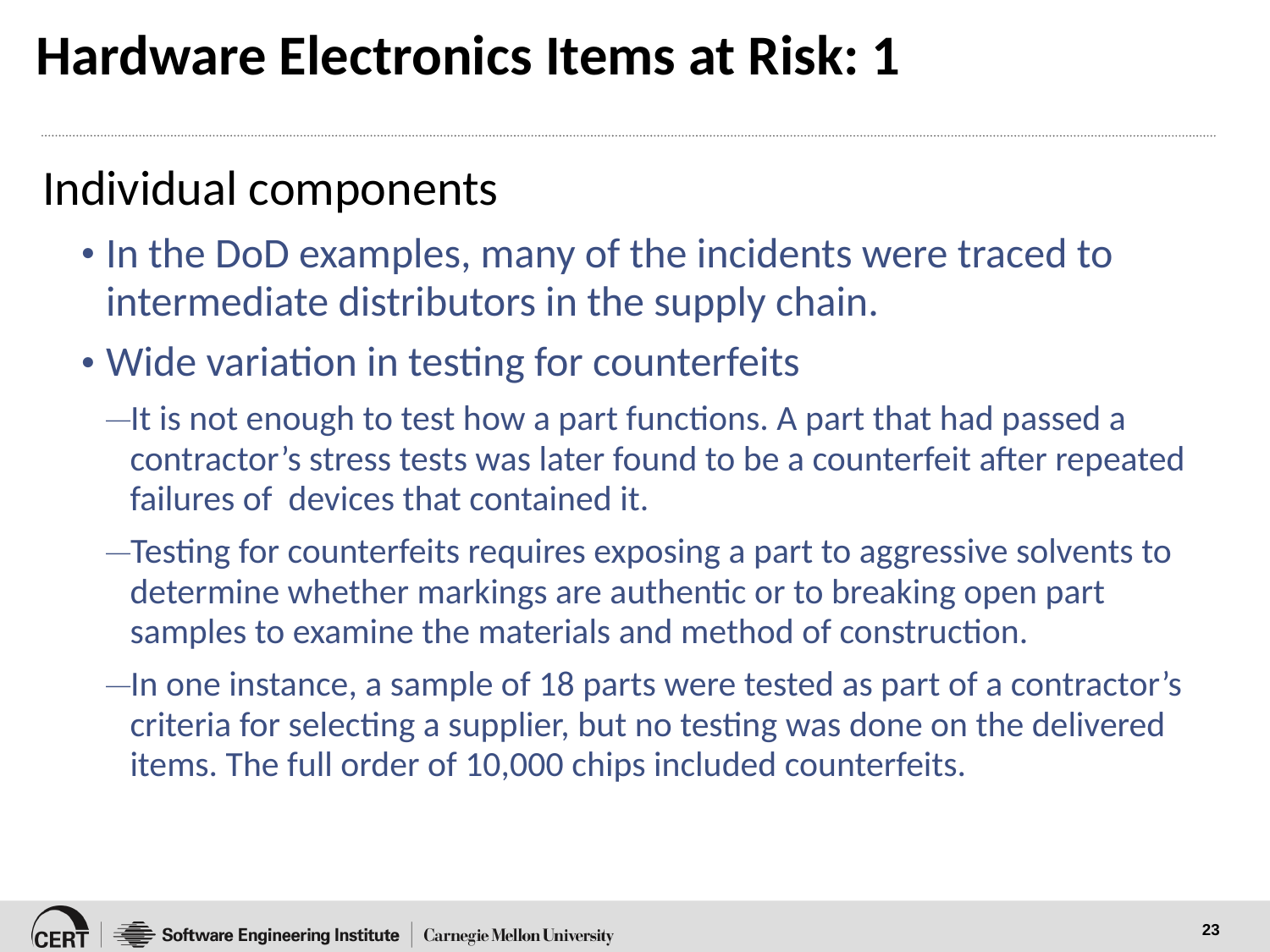

# Hardware Electronics Items at Risk: 1
Individual components
In the DoD examples, many of the incidents were traced to intermediate distributors in the supply chain.
Wide variation in testing for counterfeits
It is not enough to test how a part functions. A part that had passed a contractor’s stress tests was later found to be a counterfeit after repeated failures of  devices that contained it.
Testing for counterfeits requires exposing a part to aggressive solvents to determine whether markings are authentic or to breaking open part samples to examine the materials and method of construction.
In one instance, a sample of 18 parts were tested as part of a contractor’s  criteria for selecting a supplier, but no testing was done on the delivered items. The full order of 10,000 chips included counterfeits.